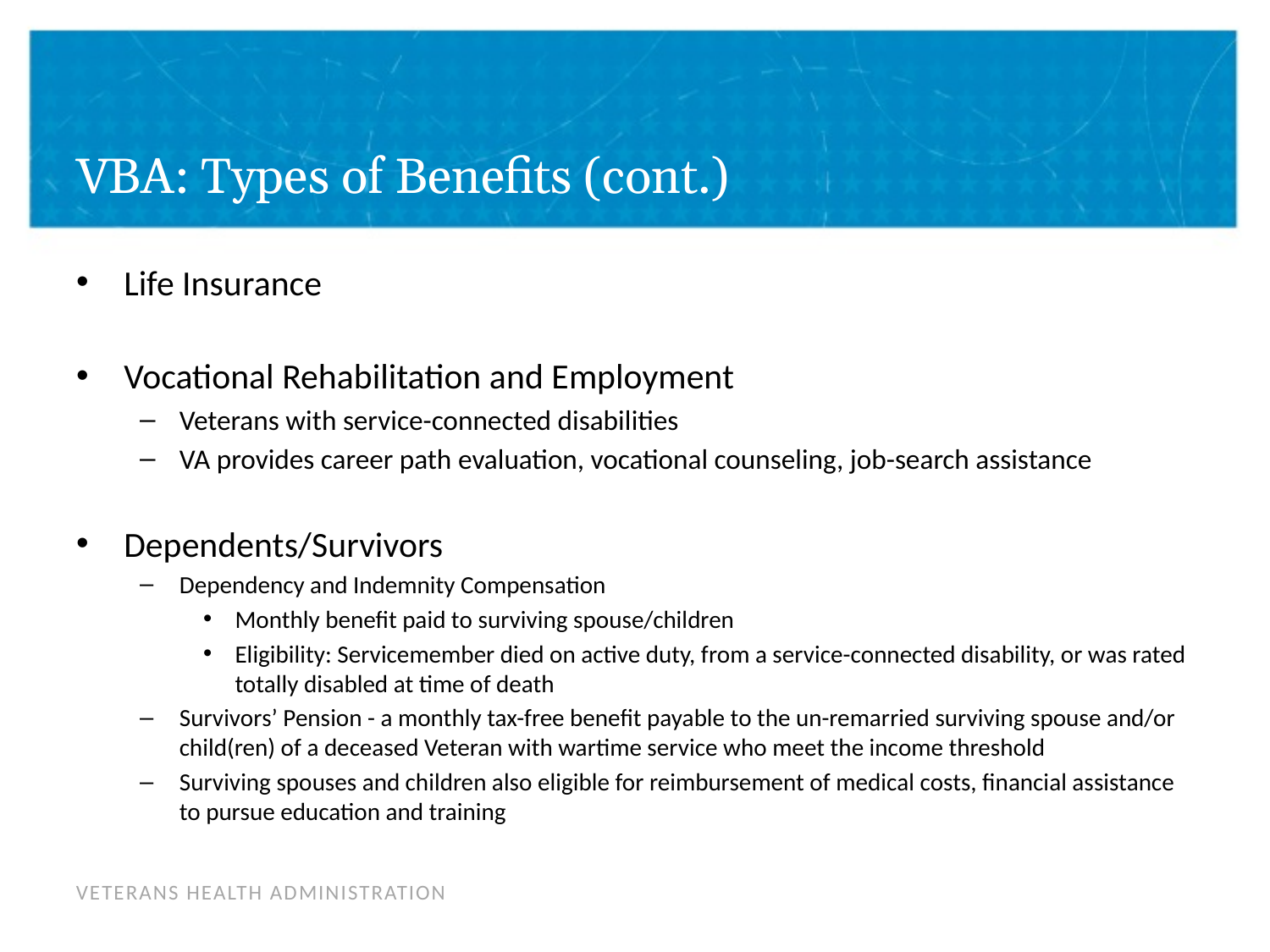

# VBA: Types of Benefits (cont.)
Life Insurance

Vocational Rehabilitation and Employment
Veterans with service-connected disabilities
VA provides career path evaluation, vocational counseling, job-search assistance

Dependents/Survivors
Dependency and Indemnity Compensation
Monthly benefit paid to surviving spouse/children
Eligibility: Servicemember died on active duty, from a service-connected disability, or was rated totally disabled at time of death
Survivors’ Pension - a monthly tax-free benefit payable to the un-remarried surviving spouse and/or child(ren) of a deceased Veteran with wartime service who meet the income threshold
Surviving spouses and children also eligible for reimbursement of medical costs, financial assistance to pursue education and training